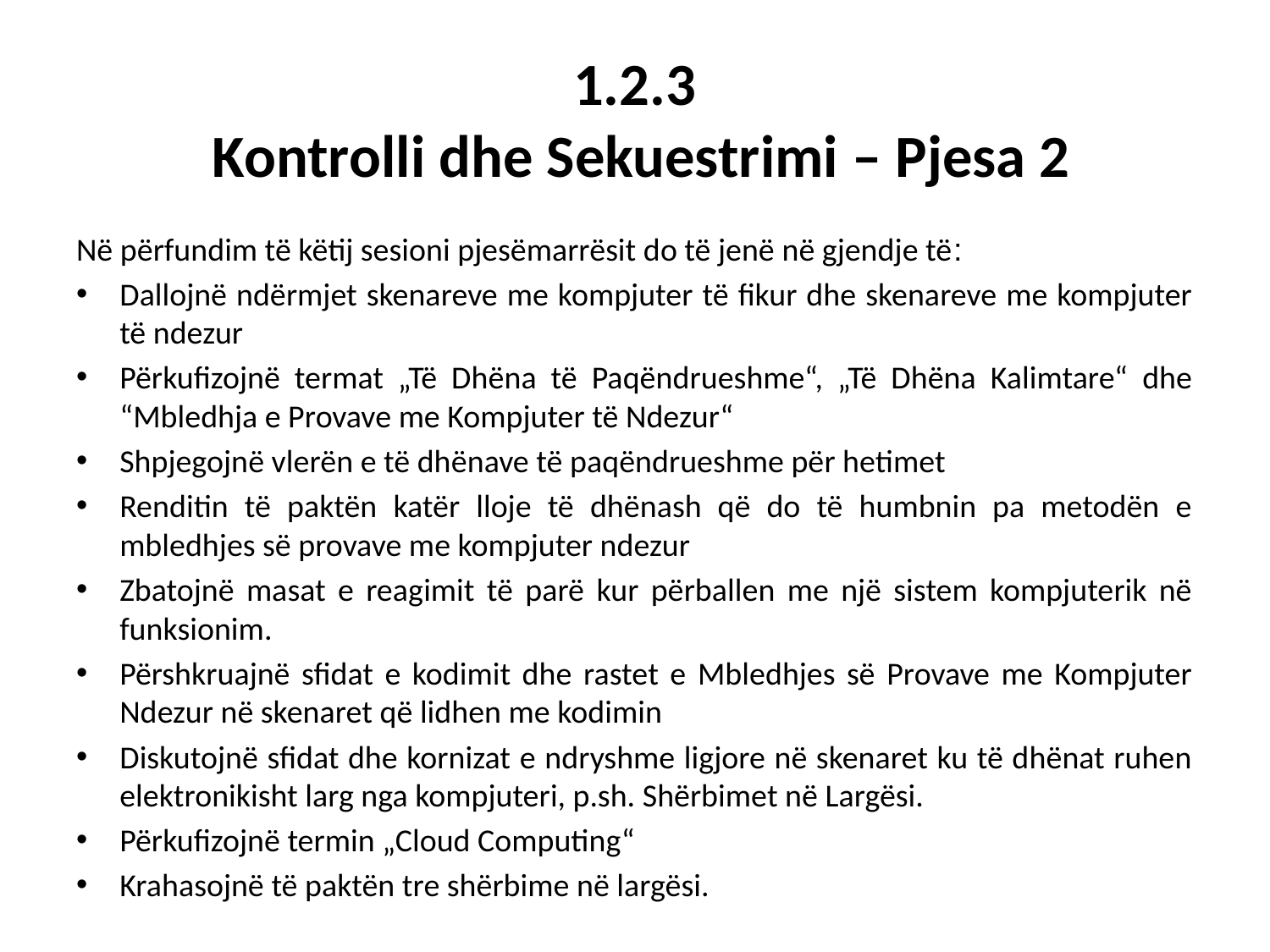

# 1.2.3 Kontrolli dhe Sekuestrimi – Pjesa 2
Në përfundim të këtij sesioni pjesëmarrësit do të jenë në gjendje të:
Dallojnë ndërmjet skenareve me kompjuter të fikur dhe skenareve me kompjuter të ndezur
Përkufizojnë termat „Të Dhëna të Paqëndrueshme“, „Të Dhëna Kalimtare“ dhe “Mbledhja e Provave me Kompjuter të Ndezur“
Shpjegojnë vlerën e të dhënave të paqëndrueshme për hetimet
Renditin të paktën katër lloje të dhënash që do të humbnin pa metodën e mbledhjes së provave me kompjuter ndezur
Zbatojnë masat e reagimit të parë kur përballen me një sistem kompjuterik në funksionim.
Përshkruajnë sfidat e kodimit dhe rastet e Mbledhjes së Provave me Kompjuter Ndezur në skenaret që lidhen me kodimin
Diskutojnë sfidat dhe kornizat e ndryshme ligjore në skenaret ku të dhënat ruhen elektronikisht larg nga kompjuteri, p.sh. Shërbimet në Largësi.
Përkufizojnë termin „Cloud Computing“
Krahasojnë të paktën tre shërbime në largësi.